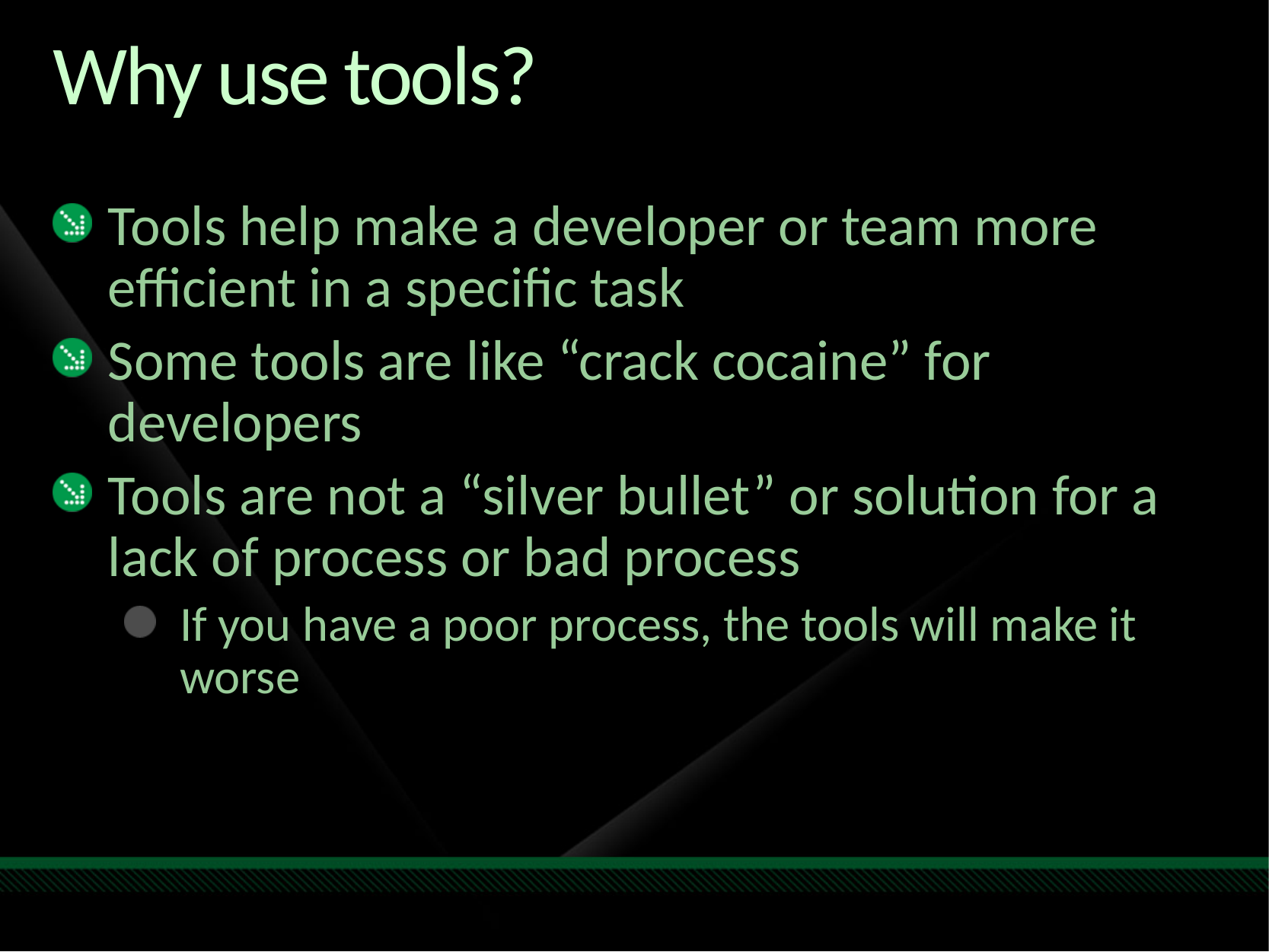

# Why use tools?
Tools help make a developer or team more efficient in a specific task
Some tools are like “crack cocaine” for developers
Tools are not a “silver bullet” or solution for a lack of process or bad process
If you have a poor process, the tools will make it worse